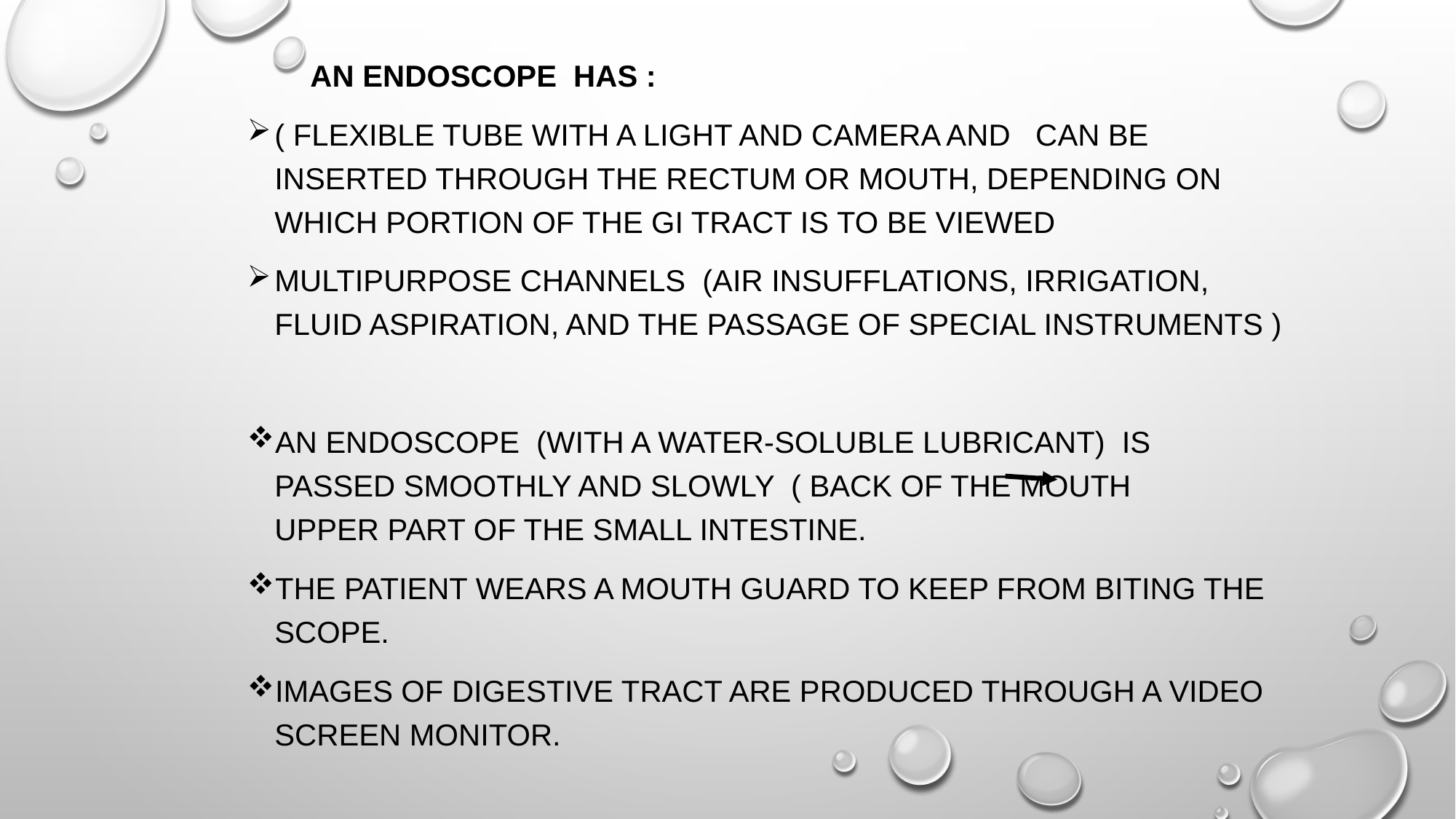

An endoscope  HAS :
( flexible tube with a light and camera and   can be inserted through the rectum or mouth, depending on which portion of the GI tract is to be viewed
multipurpose channels  (air insufflations, irrigation, fluid aspiration, and the passage of special instruments )

an endoscope  (with a water-soluble lubricant)  IS  passed smoothly and slowly  ( back of the mouth        upper part of the small intestine.
The patient wears a mouth guard to keep from biting the scope.
images of digestive tract are produced through a video screen monitor.